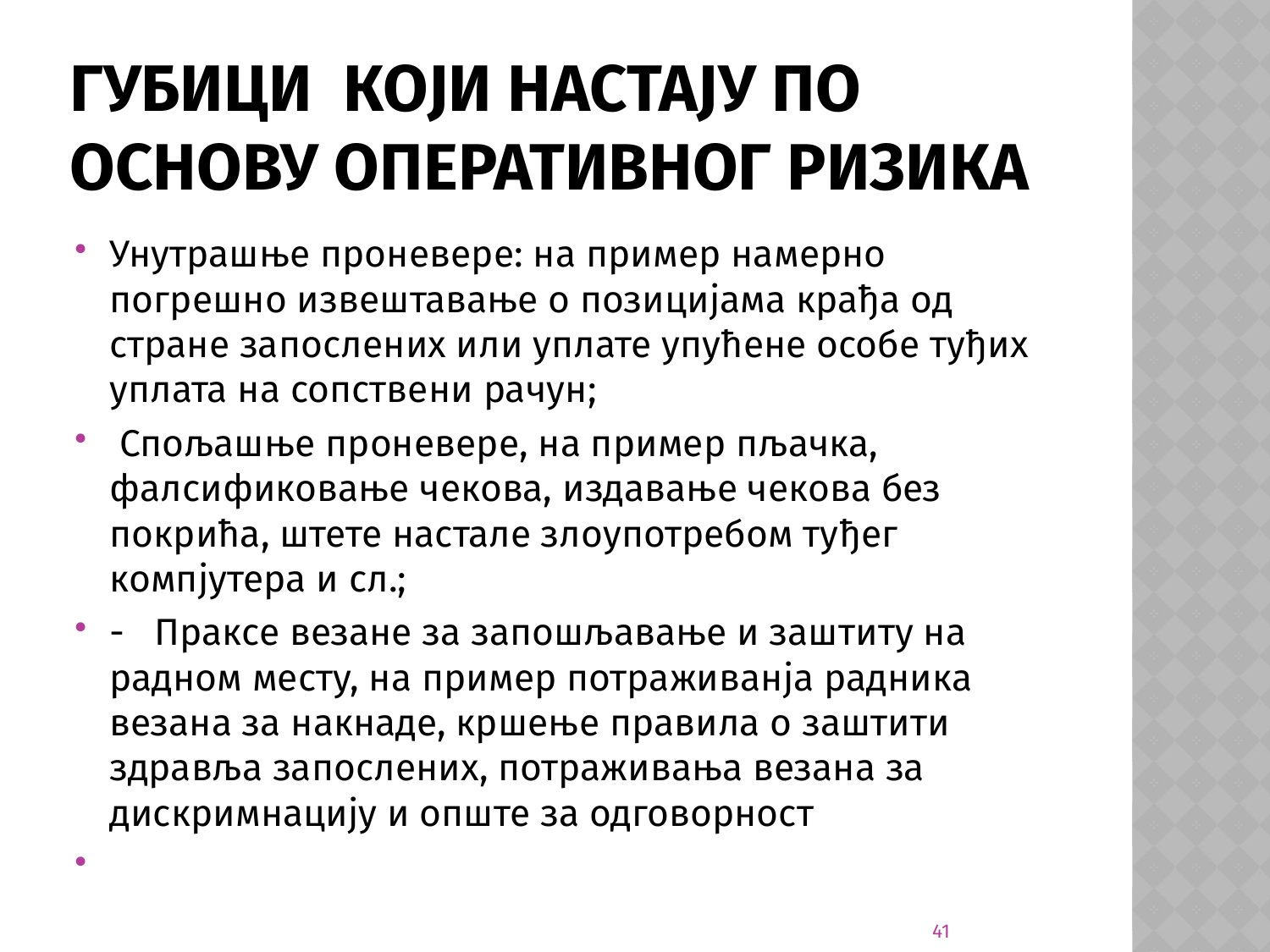

# Губици  који настају по основу оперативног ризика
Унутрашње проневере: на пример намерно погрешно извештавање о позицијама крађа од стране запослених или уплате упућене особе туђих уплата на сопствени рачун;
 Спољашње проневере, на пример пљачка, фалсификовање чекова, издавање чекова без покрића, штете настале злоупотребом туђег компјутера и сл.;
-   Праксе везане за запошљавање и заштиту на радном месту, на пример потраживанја радника везана за накнаде, кршење правила о заштити здравља запослених, потраживања везана за дискримнацију и опште за одговорност

41